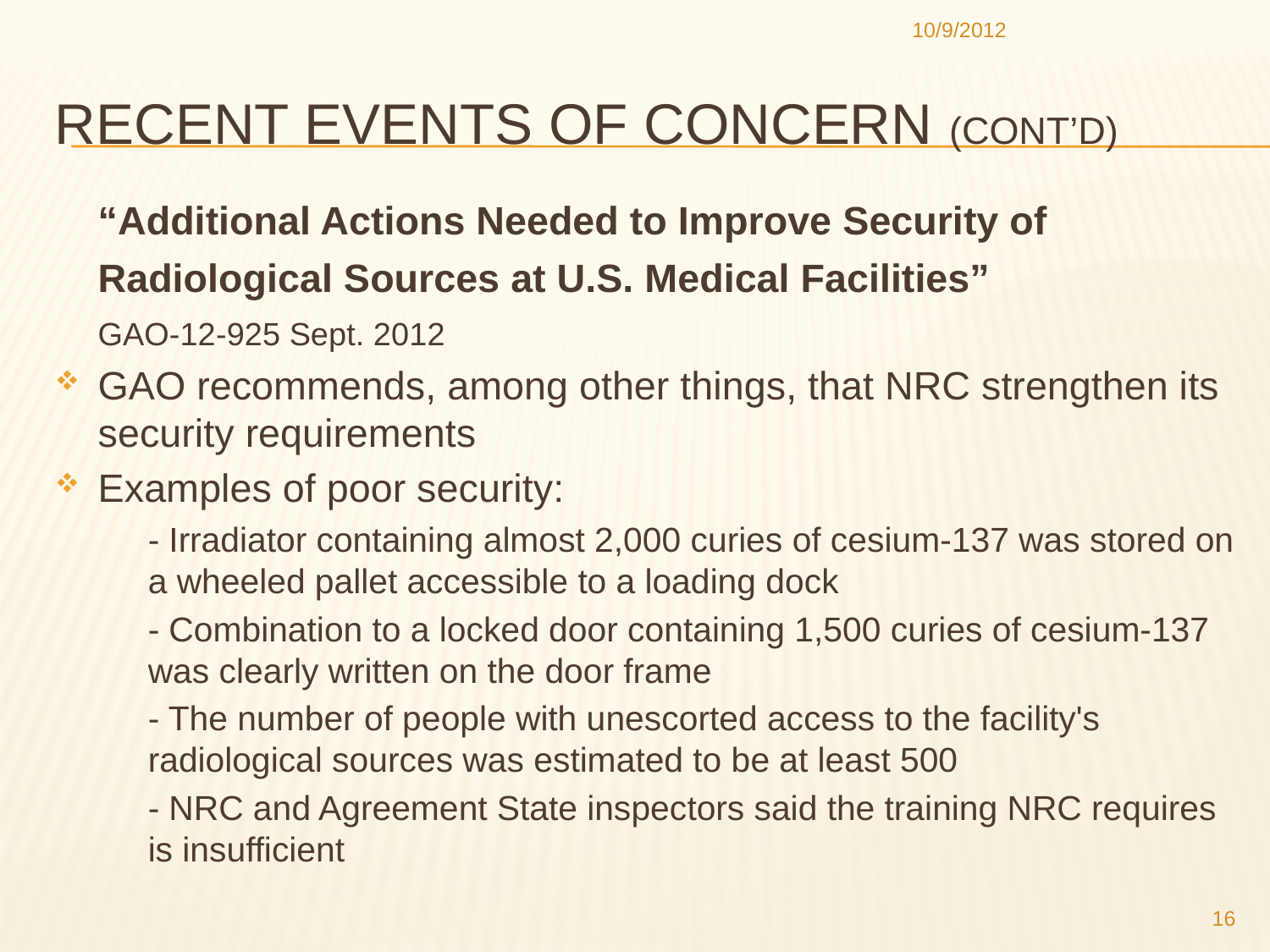

10/9/2012
# RECENT EVENTS OF CONCERN (cont’d)
“Additional Actions Needed to Improve Security of Radiological Sources at U.S. Medical Facilities”
GAO-12-925 Sept. 2012
GAO recommends, among other things, that NRC strengthen its security requirements
Examples of poor security:
	- Irradiator containing almost 2,000 curies of cesium-137 was stored on a wheeled pallet accessible to a loading dock
	- Combination to a locked door containing 1,500 curies of cesium-137 was clearly written on the door frame
	- The number of people with unescorted access to the facility's radiological sources was estimated to be at least 500
	- NRC and Agreement State inspectors said the training NRC requires is insufficient
16